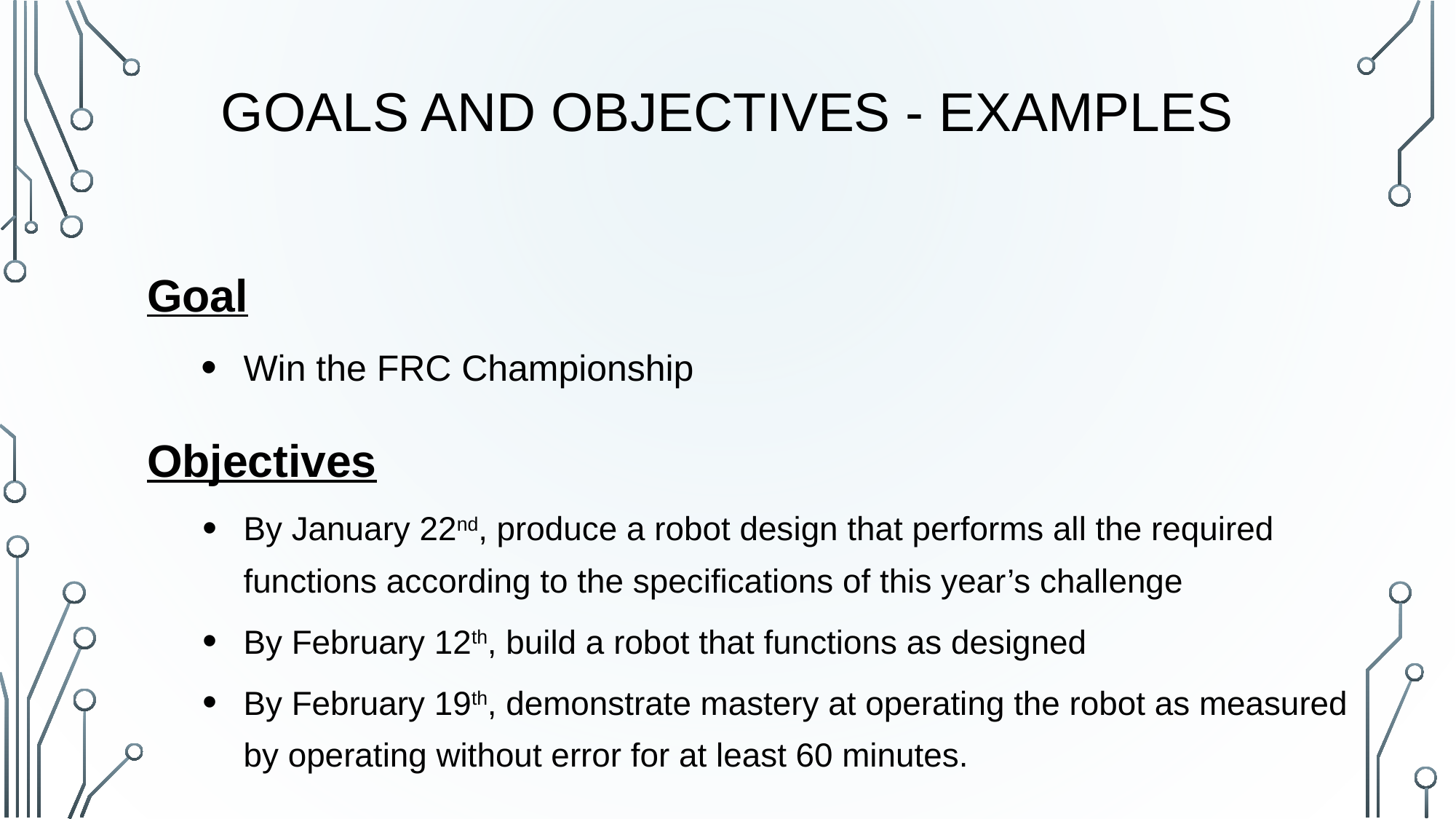

Goals and objectives - examples
Goal
Win the FRC Championship

Objectives
By January 22nd, produce a robot design that performs all the required functions according to the specifications of this year’s challenge
By February 12th, build a robot that functions as designed
By February 19th, demonstrate mastery at operating the robot as measured by operating without error for at least 60 minutes.